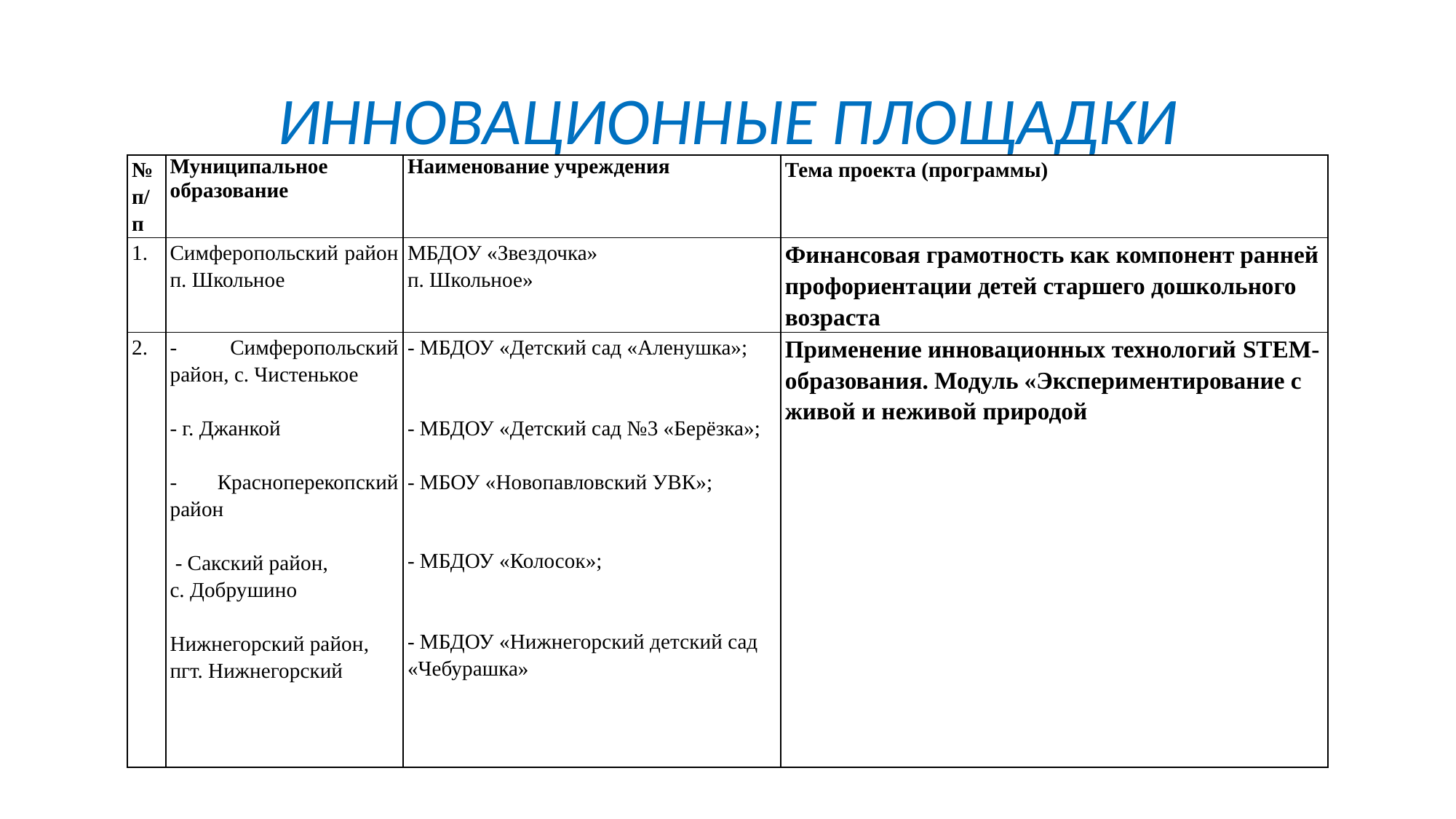

# ИННОВАЦИОННЫЕ ПЛОЩАДКИ
| № п/п | Муниципальное образование | Наименование учреждения | Тема проекта (программы) |
| --- | --- | --- | --- |
| 1. | Симферопольский район п. Школьное | МБДОУ «Звездочка» п. Школьное» | Финансовая грамотность как компонент ранней профориентации детей старшего дошкольного возраста |
| 2. | - Симферопольский район, с. Чистенькое   - г. Джанкой   - Красноперекопский район    - Сакский район, с. Добрушино   Нижнегорский район, пгт. Нижнегорский | - МБДОУ «Детский сад «Аленушка»;   - МБДОУ «Детский сад №3 «Берёзка»;   - МБОУ «Новопавловский УВК»;   - МБДОУ «Колосок»;     - МБДОУ «Нижнегорский детский сад «Чебурашка» | Применение инновационных технологий STEM-образования. Модуль «Экспериментирование с живой и неживой природой |